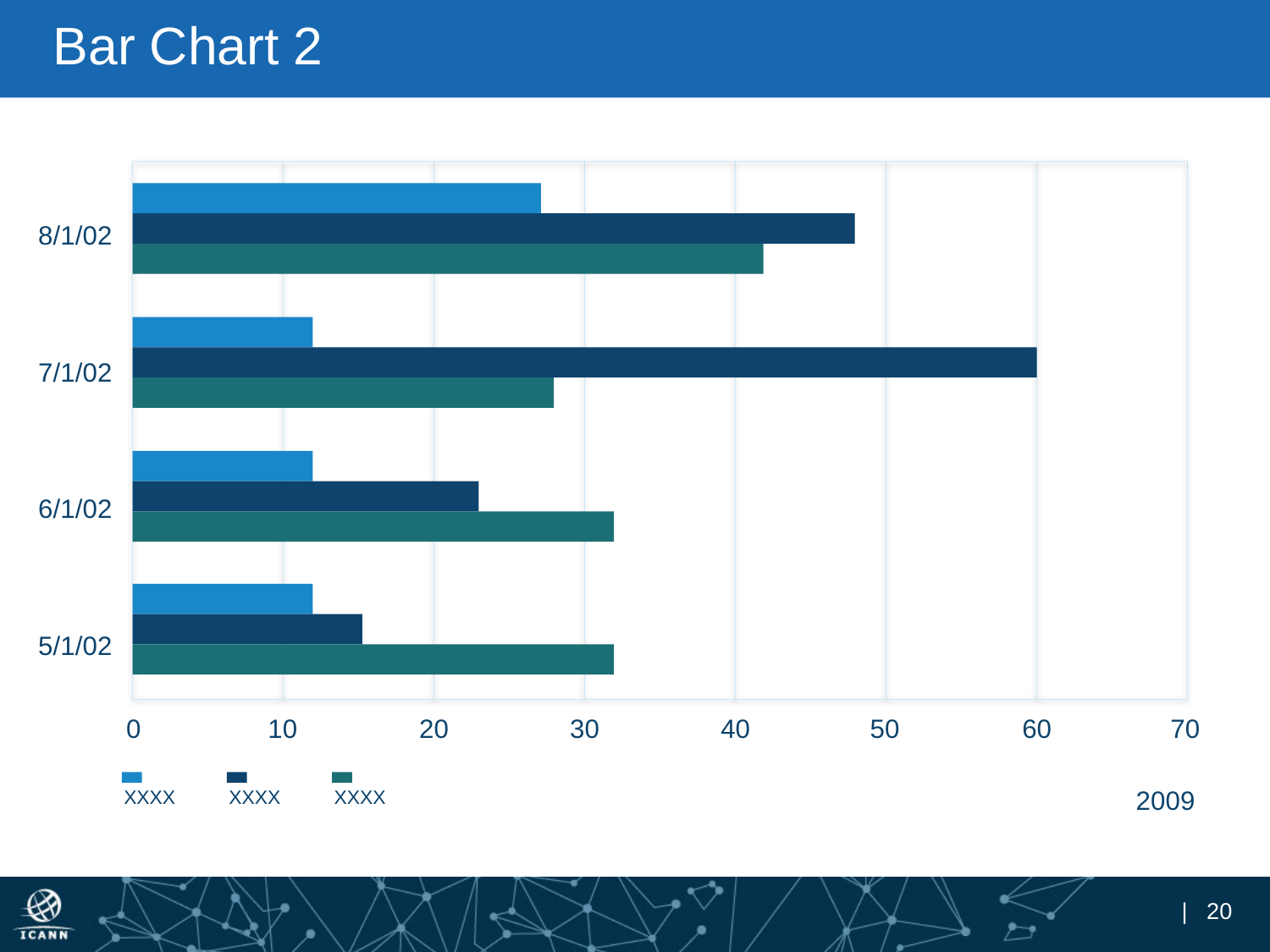

# Bar Chart 2
8/1/02
7/1/02
6/1/02
5/1/02

0
10
20
30
40
50
60
70

XXXX
XXXX
XXXX
2009